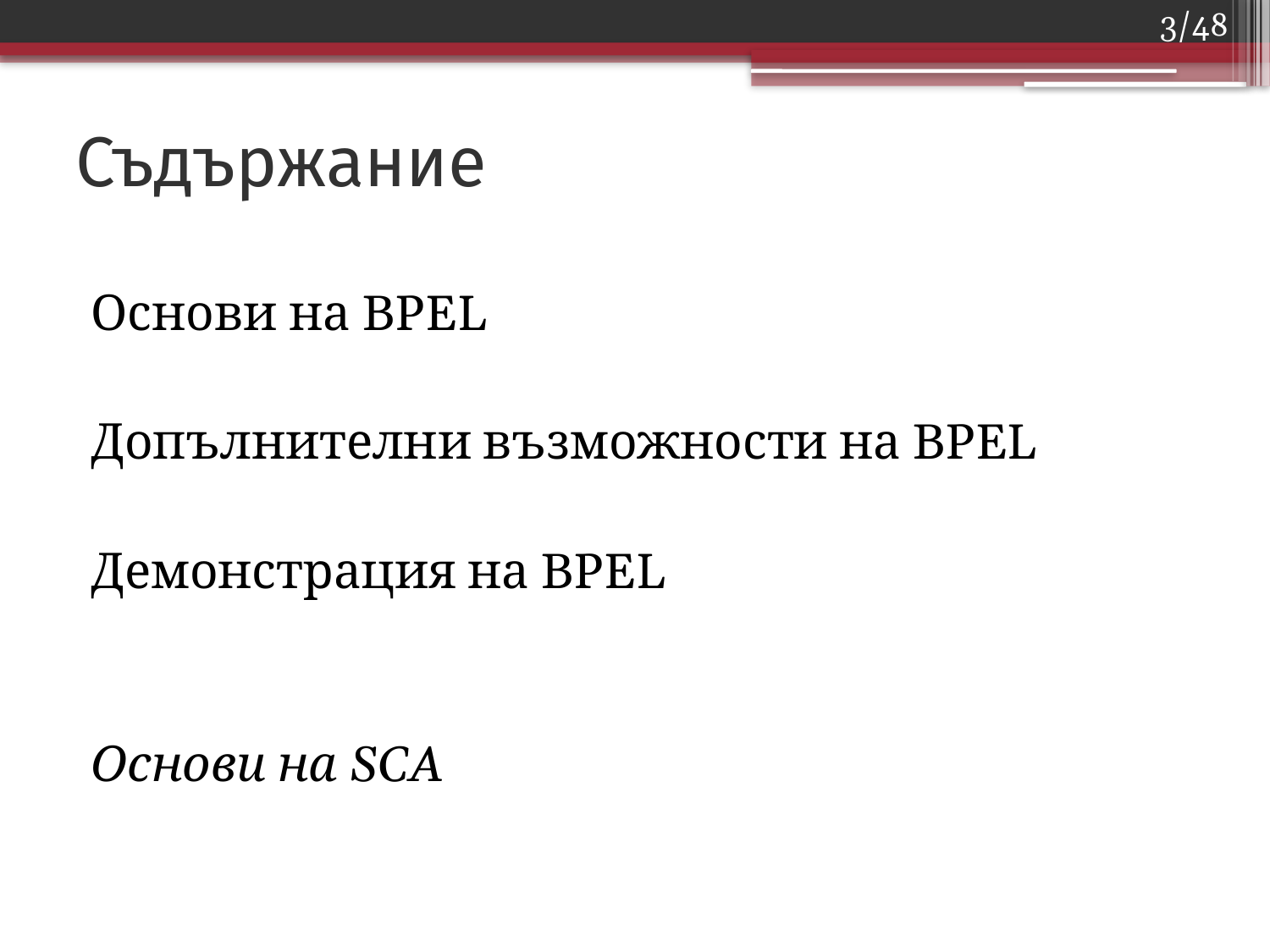

3/48
# Съдържание
Основи на BPEL

Допълнителни възможности на BPEL

Демонстрация на BPEL

Основи на SCA